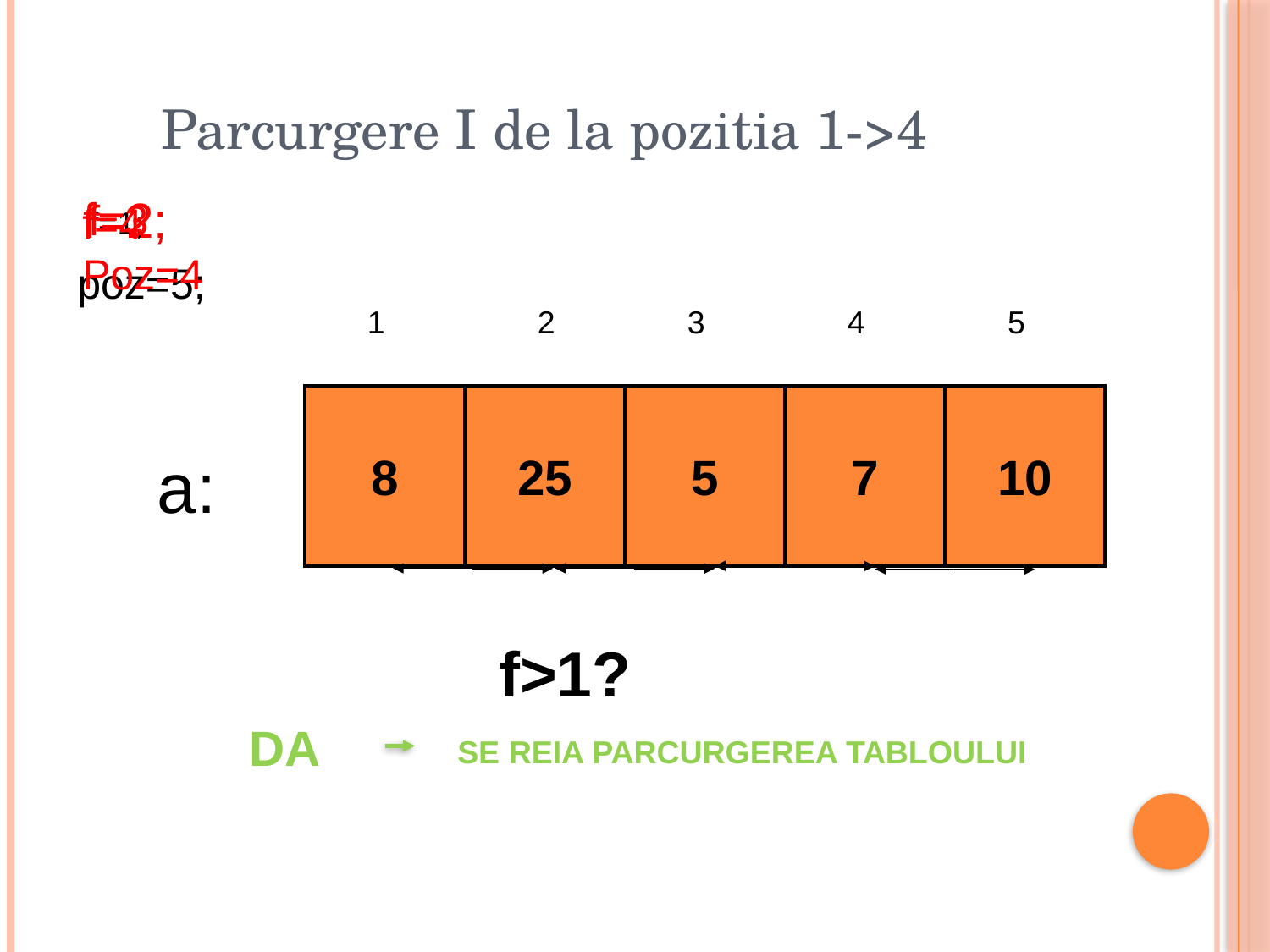

Parcurgere I de la pozitia 1->4
 f=2;
f=3
f=4
Poz=4
 f=1;
poz=5;
1
2
3
4
5
8
25
5
7
10
a:
f>1?
DA
SE REIA PARCURGEREA TABLOULUI